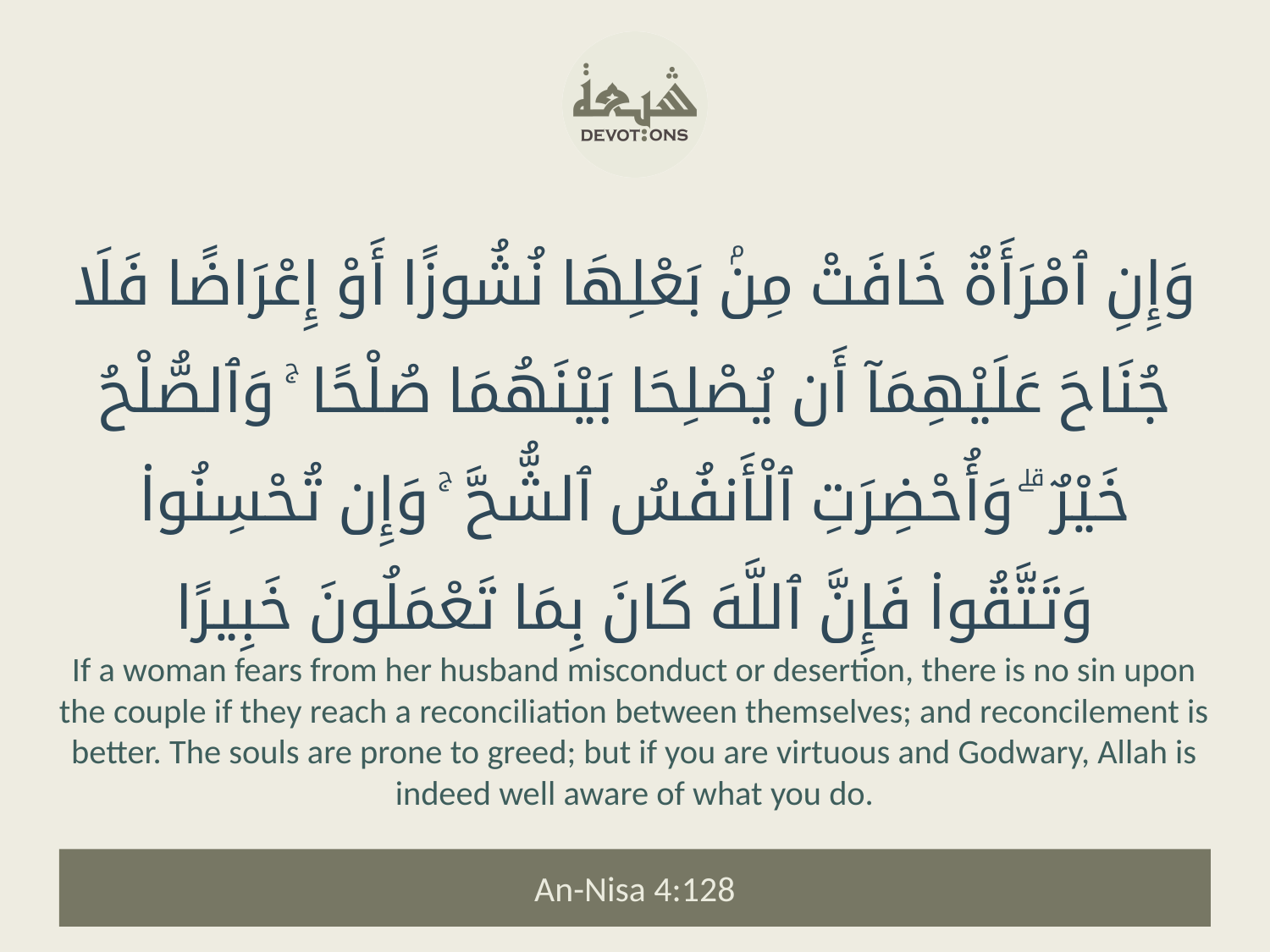

وَإِنِ ٱمْرَأَةٌ خَافَتْ مِنۢ بَعْلِهَا نُشُوزًا أَوْ إِعْرَاضًا فَلَا جُنَاحَ عَلَيْهِمَآ أَن يُصْلِحَا بَيْنَهُمَا صُلْحًا ۚ وَٱلصُّلْحُ خَيْرٌ ۗ وَأُحْضِرَتِ ٱلْأَنفُسُ ٱلشُّحَّ ۚ وَإِن تُحْسِنُوا۟ وَتَتَّقُوا۟ فَإِنَّ ٱللَّهَ كَانَ بِمَا تَعْمَلُونَ خَبِيرًا
If a woman fears from her husband misconduct or desertion, there is no sin upon the couple if they reach a reconciliation between themselves; and reconcilement is better. The souls are prone to greed; but if you are virtuous and Godwary, Allah is indeed well aware of what you do.
An-Nisa 4:128